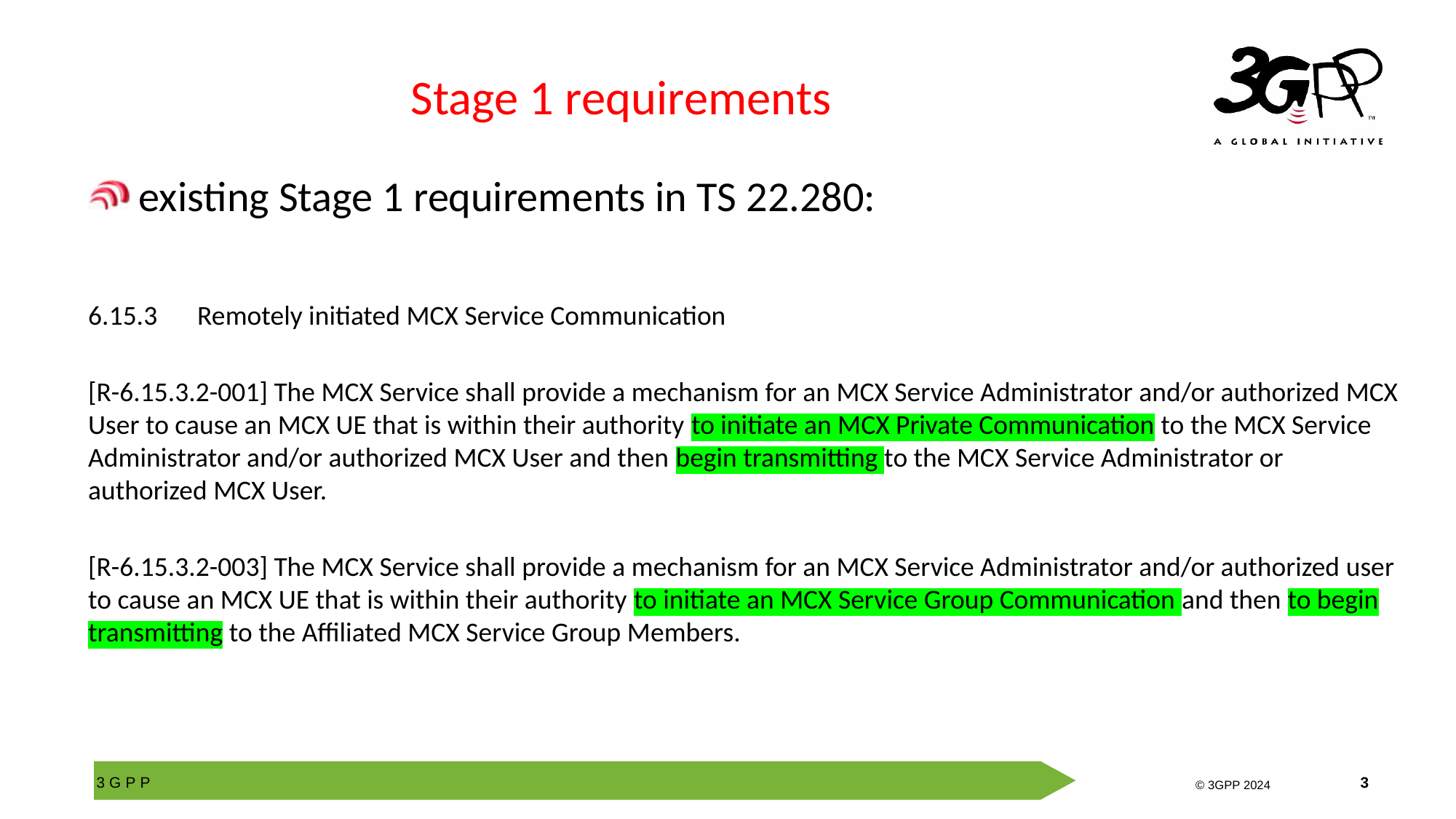

# Stage 1 requirements
 existing Stage 1 requirements in TS 22.280:

6.15.3	Remotely initiated MCX Service Communication

[R-6.15.3.2-001] The MCX Service shall provide a mechanism for an MCX Service Administrator and/or authorized MCX User to cause an MCX UE that is within their authority to initiate an MCX Private Communication to the MCX Service Administrator and/or authorized MCX User and then begin transmitting to the MCX Service Administrator or authorized MCX User.

[R-6.15.3.2-003] The MCX Service shall provide a mechanism for an MCX Service Administrator and/or authorized user to cause an MCX UE that is within their authority to initiate an MCX Service Group Communication and then to begin transmitting to the Affiliated MCX Service Group Members.